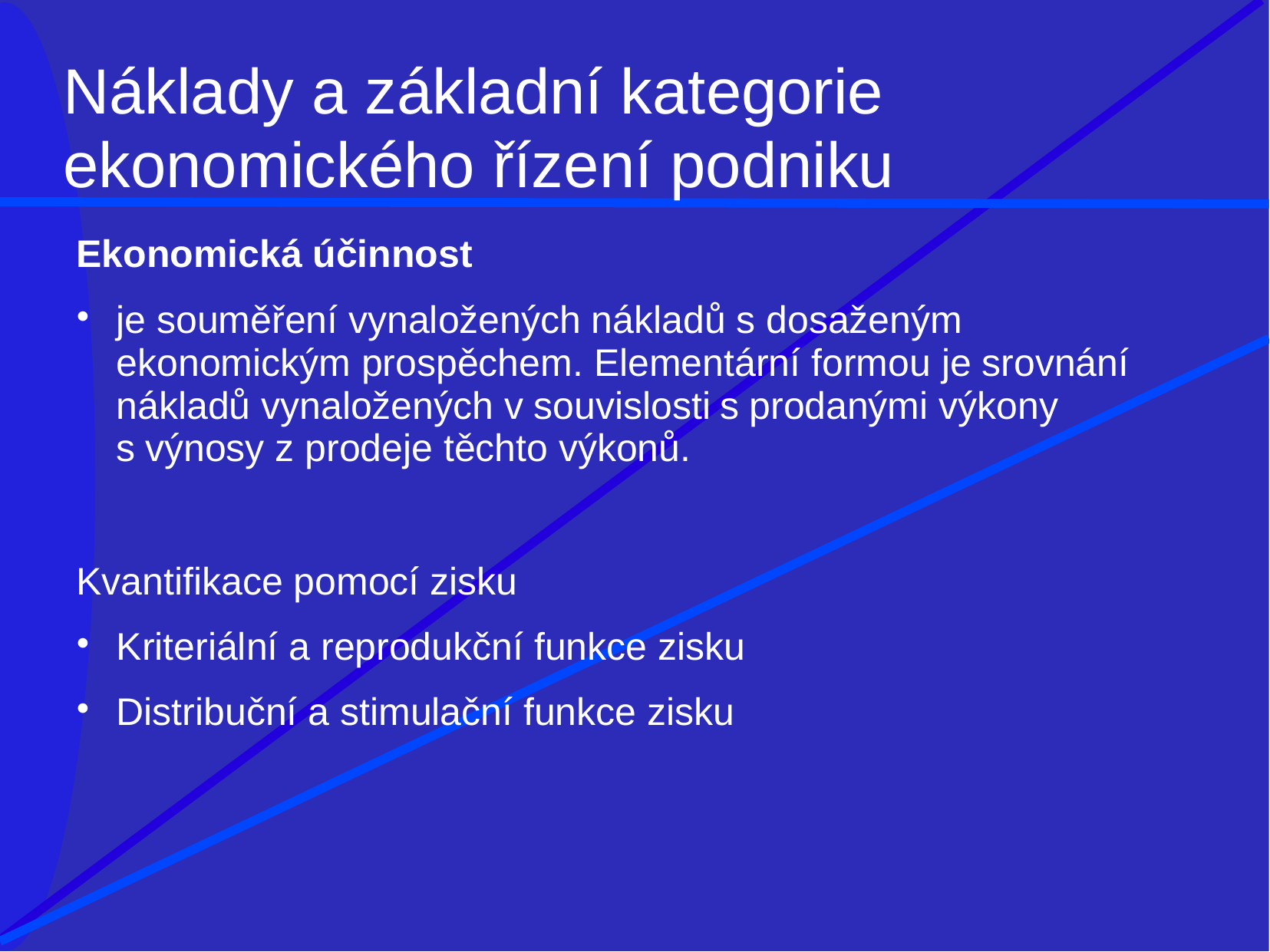

# Náklady a základní kategorie
ekonomického řízení podniku
Ekonomická účinnost
je souměření vynaložených nákladů s dosaženým ekonomickým prospěchem. Elementární formou je srovnání nákladů vynaložených v souvislosti s prodanými výkony
s výnosy z prodeje těchto výkonů.

Kvantifikace pomocí zisku
Kriteriální a reprodukční funkce zisku
Distribuční a stimulační funkce zisku